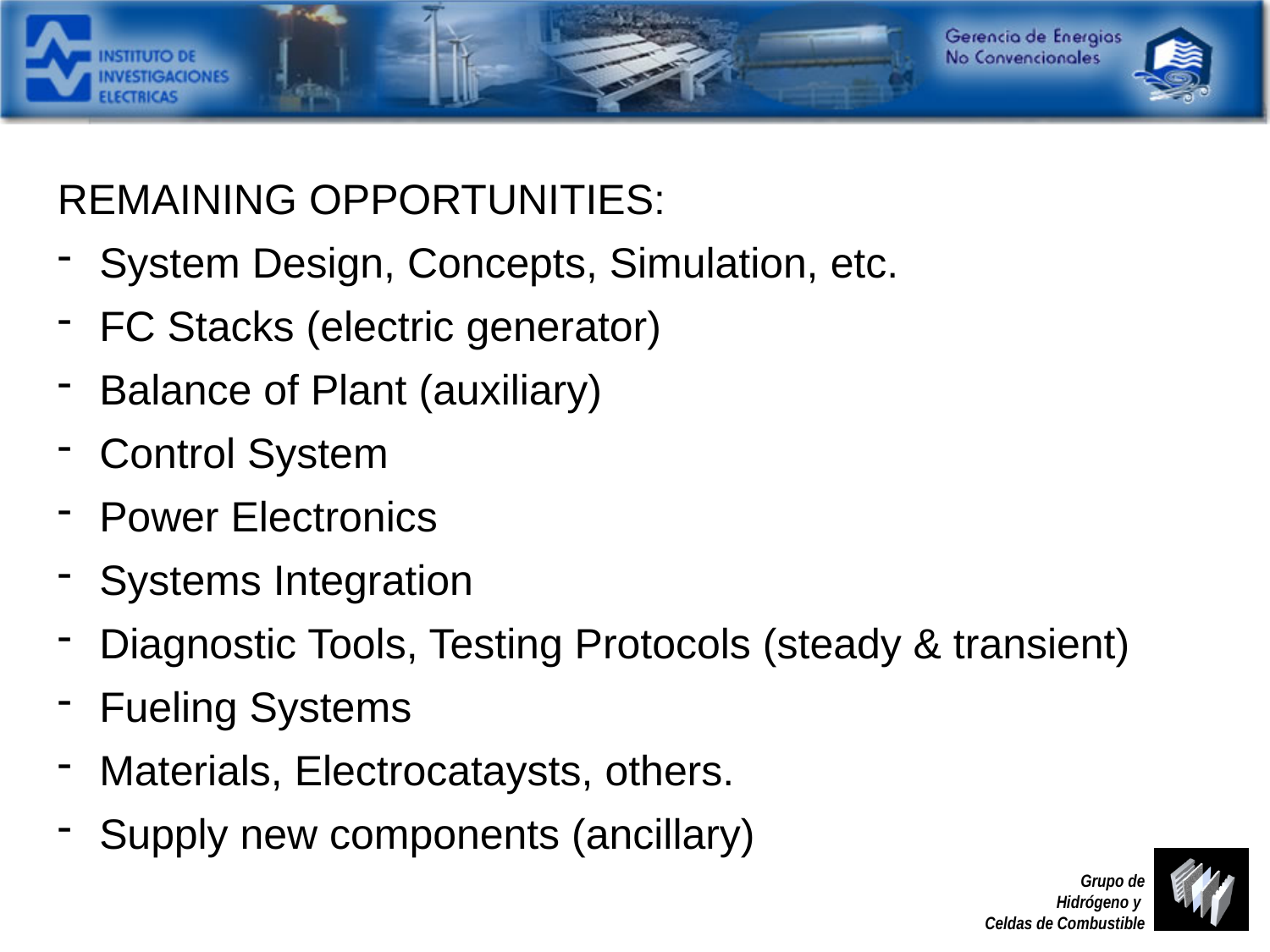

REMAINING OPPORTUNITIES:
 System Design, Concepts, Simulation, etc.
 FC Stacks (electric generator)
 Balance of Plant (auxiliary)
 Control System
 Power Electronics
 Systems Integration
 Diagnostic Tools, Testing Protocols (steady & transient)
 Fueling Systems
 Materials, Electrocataysts, others.
 Supply new components (ancillary)